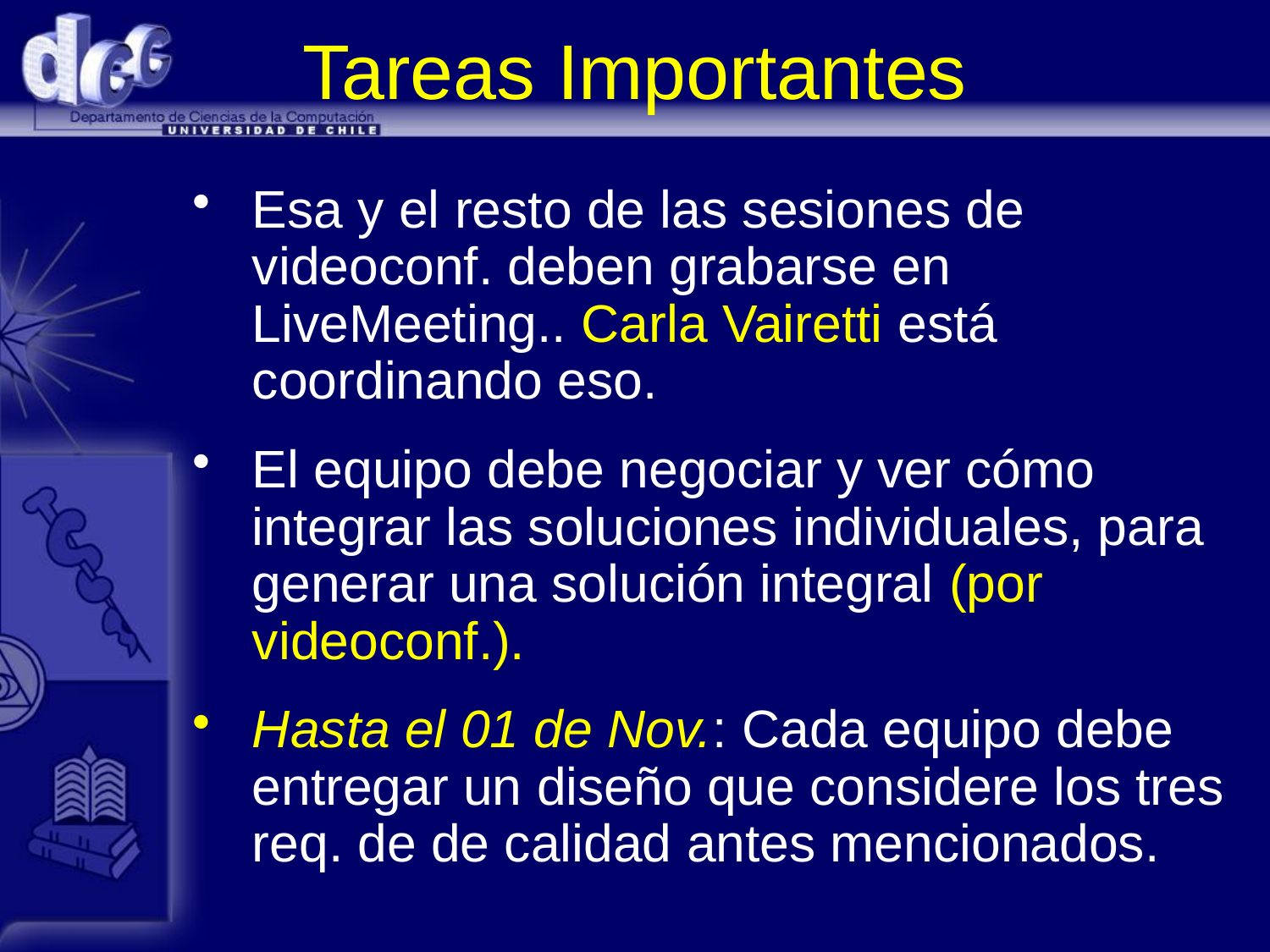

# Tareas Importantes
Esa y el resto de las sesiones de videoconf. deben grabarse en LiveMeeting.. Carla Vairetti está coordinando eso.
El equipo debe negociar y ver cómo integrar las soluciones individuales, para generar una solución integral (por videoconf.).
Hasta el 01 de Nov.: Cada equipo debe entregar un diseño que considere los tres req. de de calidad antes mencionados.